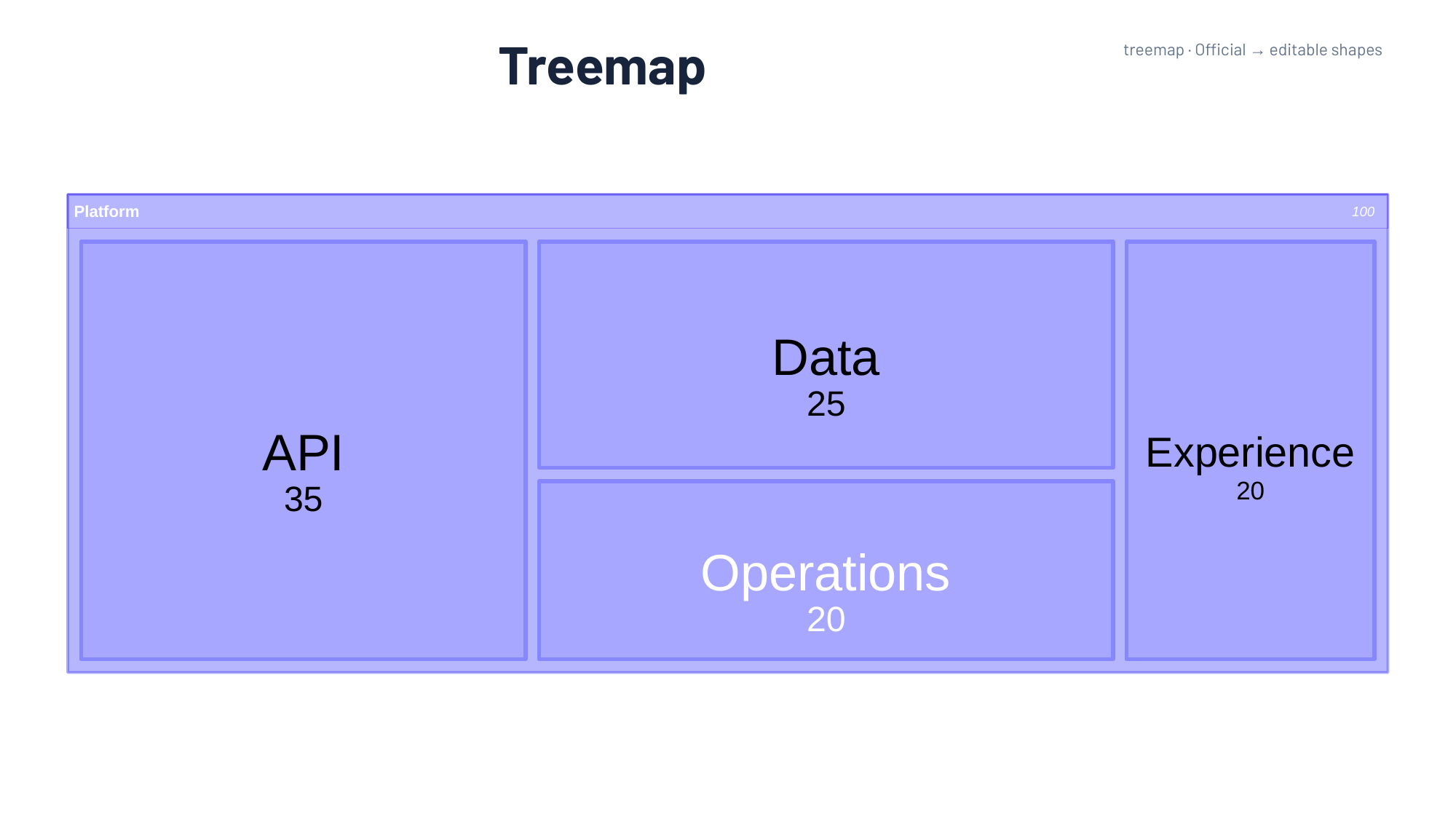

Treemap
treemap · Official → editable shapes

Platform
100

Data
25
API
Experience
20
35

Operations
20